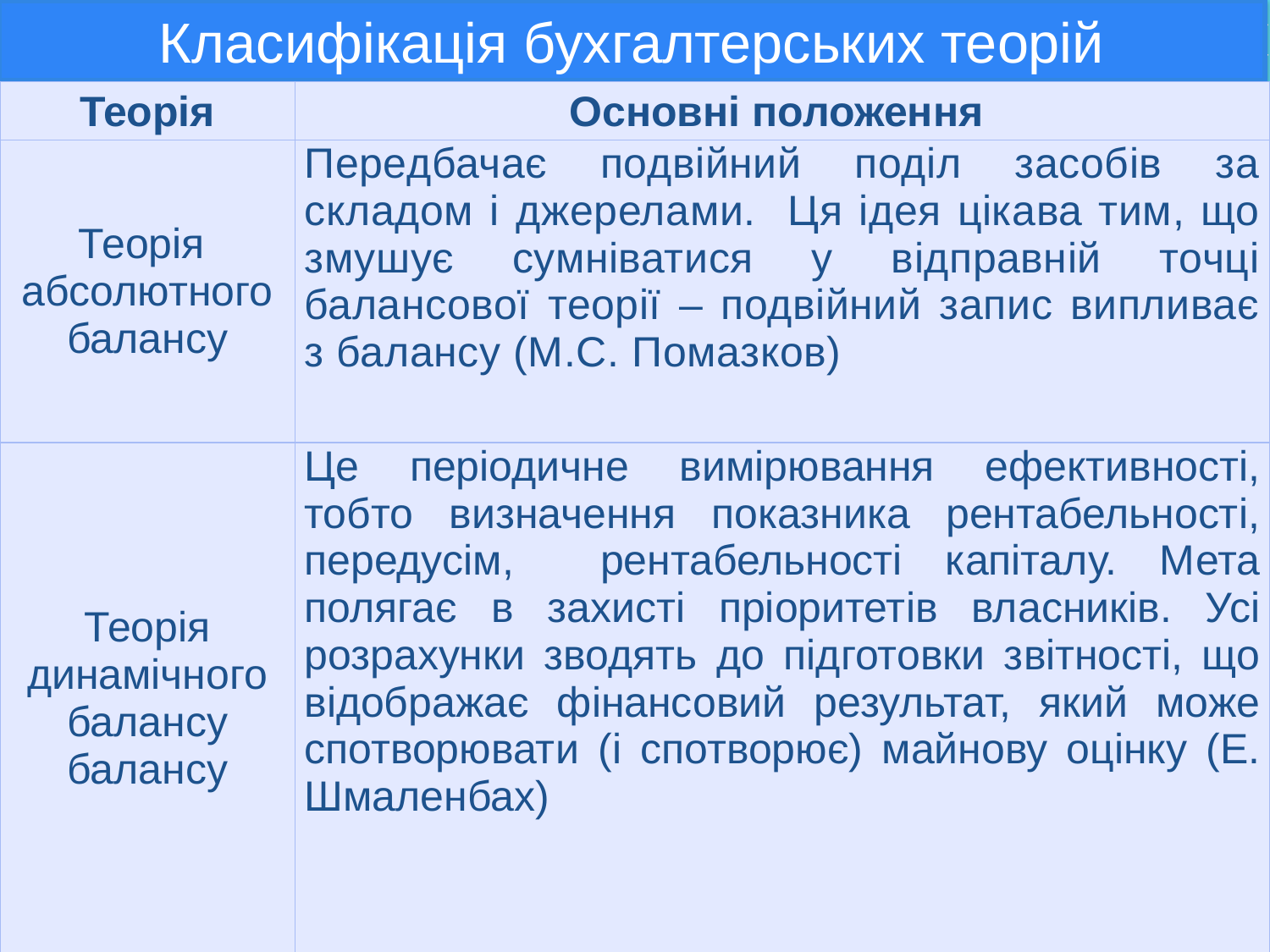

Класифікація бухгалтерських теорій
| Теорія | Основні положення |
| --- | --- |
| Теорія абсолютного балансу | Передбачає подвійний поділ засобів за складом і джерелами. Ця ідея цікава тим, що змушує сумніватися у відправній точці балансової теорії – подвійний запис випливає з балансу (М.С. Помазков) |
| Теорія динамічного балансу балансу | Це періодичне вимірювання ефективності, тобто визначення показника рентабельності, передусім, рентабельності капіталу. Мета полягає в захисті пріоритетів власників. Усі розрахунки зводять до підготовки звітності, що відображає фінансовий результат, який може спотворювати (і спотворює) майнову оцінку (Е. Шмаленбах) |